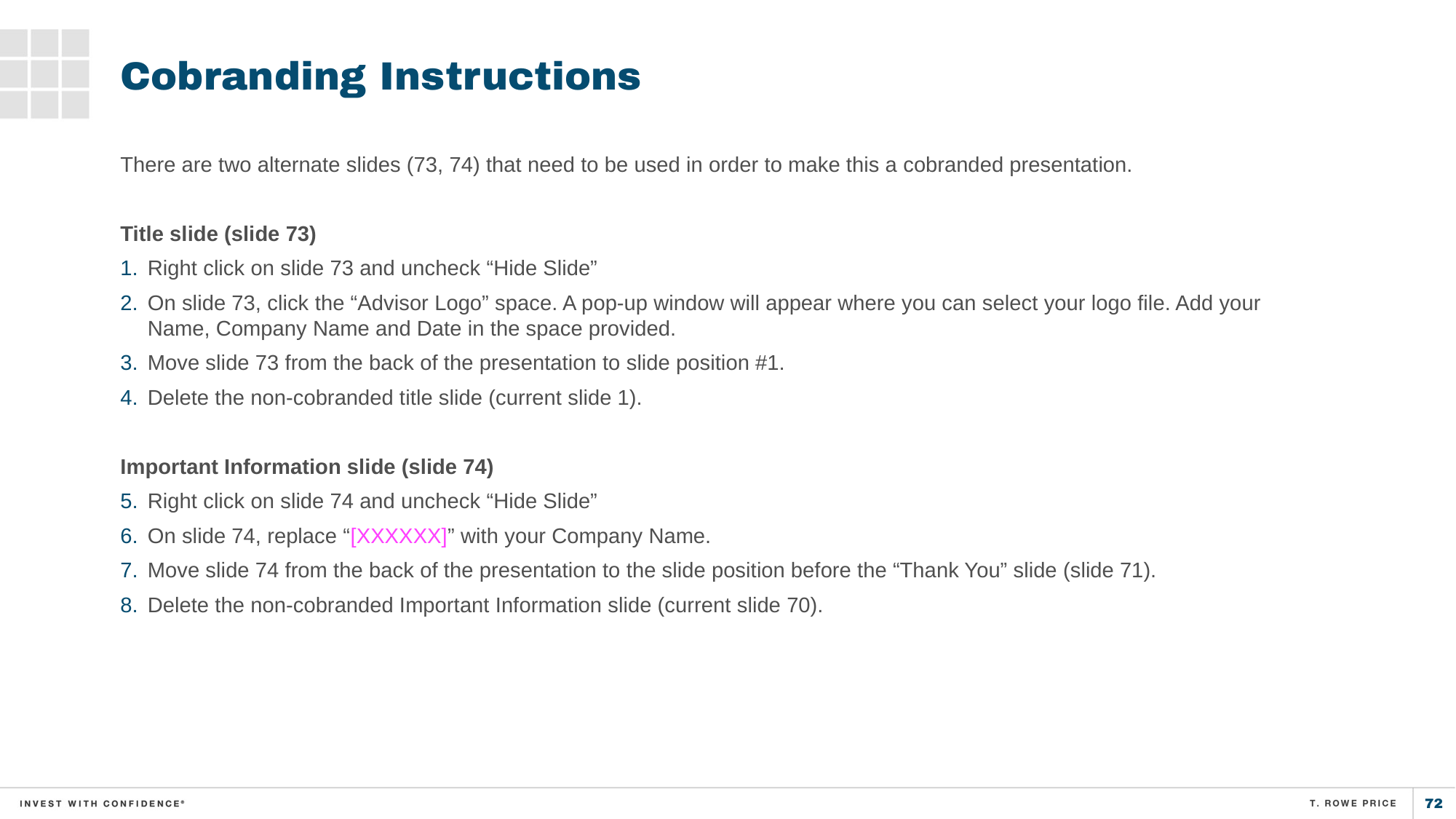

# Cobranding Instructions
There are two alternate slides (73, 74) that need to be used in order to make this a cobranded presentation.

Title slide (slide 73)
Right click on slide 73 and uncheck “Hide Slide”
On slide 73, click the “Advisor Logo” space. A pop-up window will appear where you can select your logo file. Add your Name, Company Name and Date in the space provided.
Move slide 73 from the back of the presentation to slide position #1.
Delete the non-cobranded title slide (current slide 1).

Important Information slide (slide 74)
Right click on slide 74 and uncheck “Hide Slide”
On slide 74, replace “[XXXXXX]” with your Company Name.
Move slide 74 from the back of the presentation to the slide position before the “Thank You” slide (slide 71).
Delete the non-cobranded Important Information slide (current slide 70).